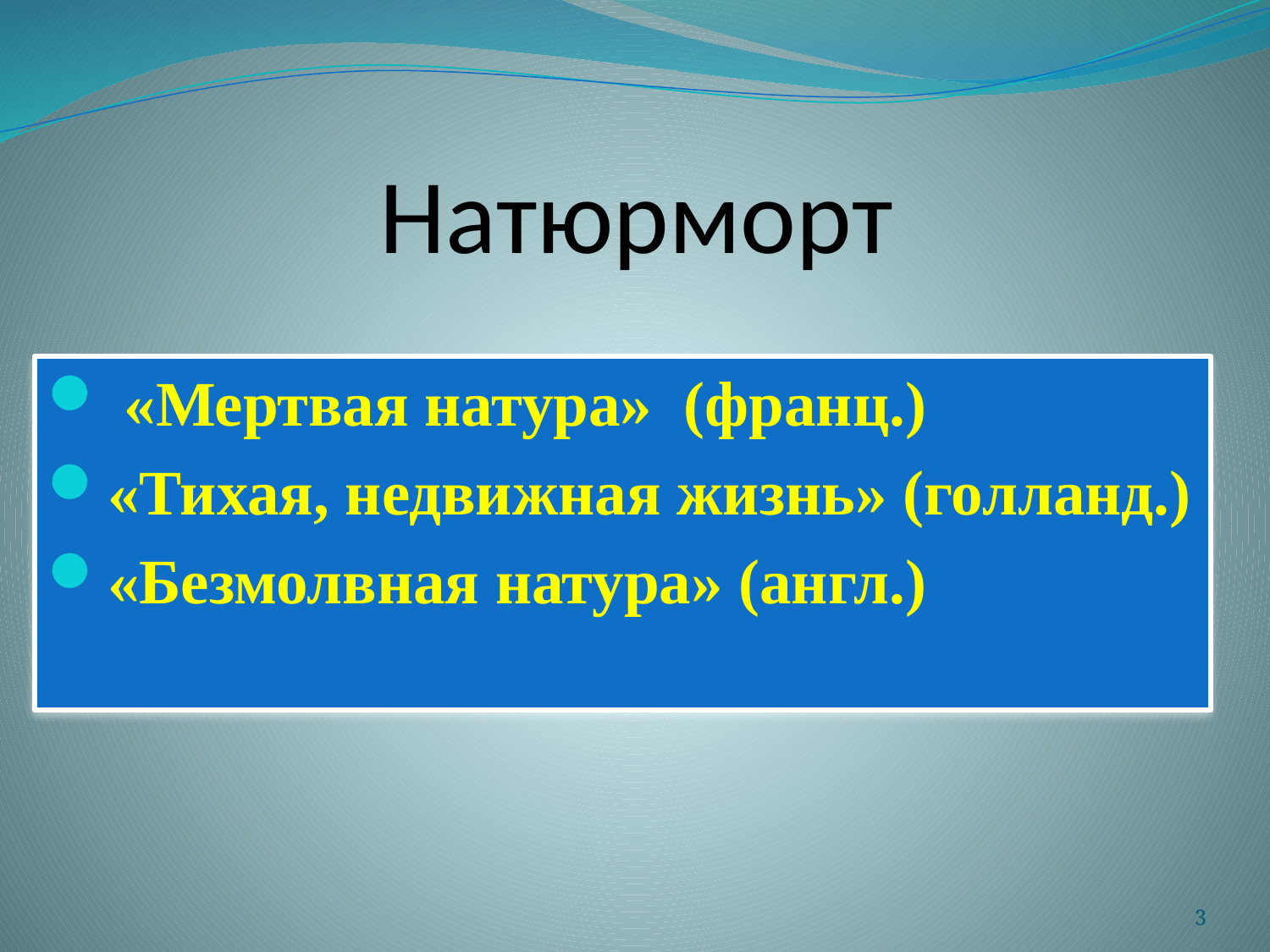

# Натюрморт
 «Мертвая натура»  (франц.)
«Тихая, недвижная жизнь» (голланд.)
«Безмолвная натура» (англ.)
3